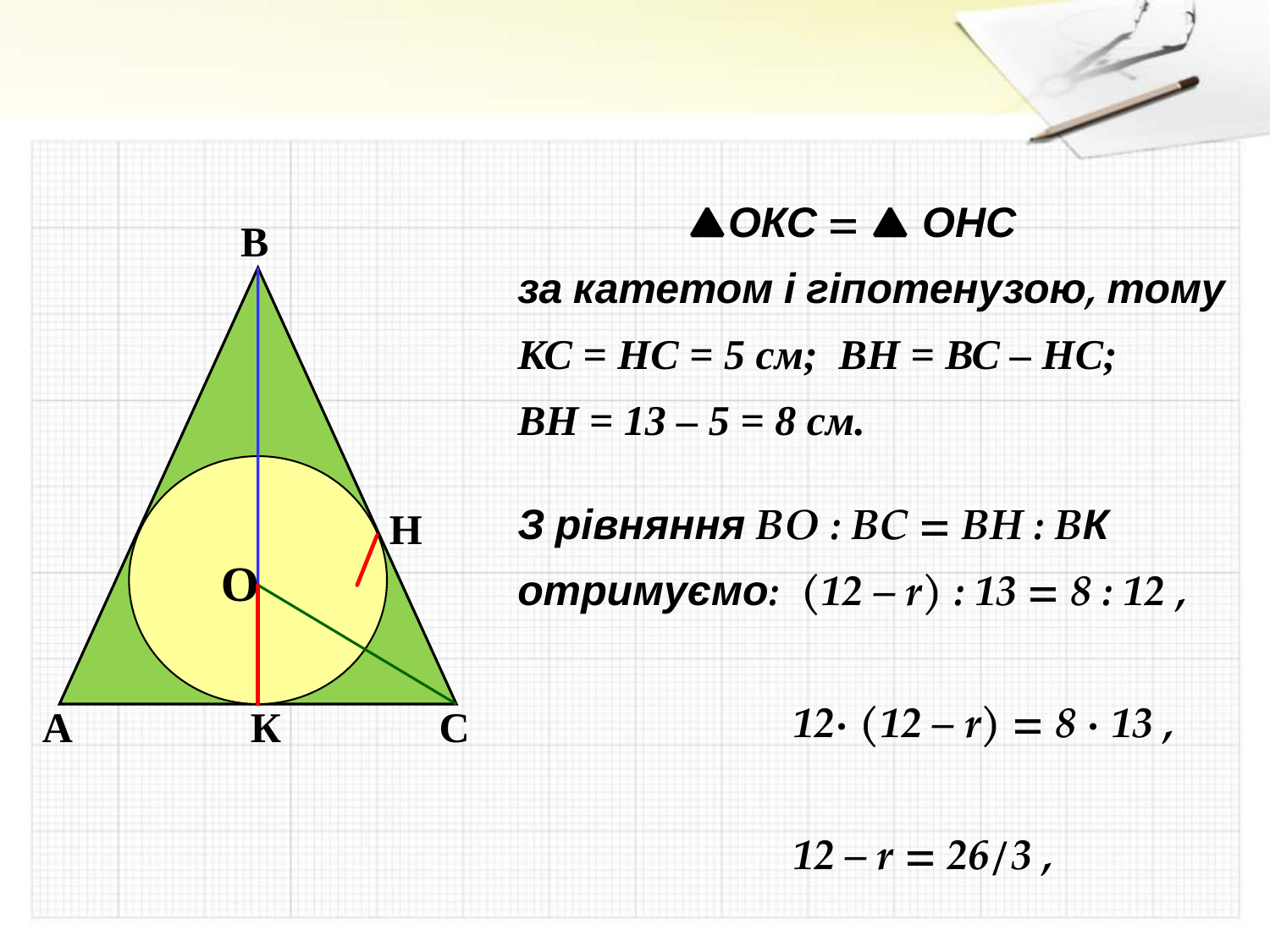

▲ОКС = ▲ ОНС
за катетом і гіпотенузою, тому
КС = НС = 5 см;  ВН = ВС – НС;
ВН = 13 – 5 = 8 см.

З рівняння BO : BC = BH : BК
отримуємо:  (12 – r) : 13 = 8 : 12 ,
                          12· (12 – r) = 8 · 13 ,
                          12 – r = 26/3 ,
                           r  = 10/3 (см) .

В

Н
О

А
К
С